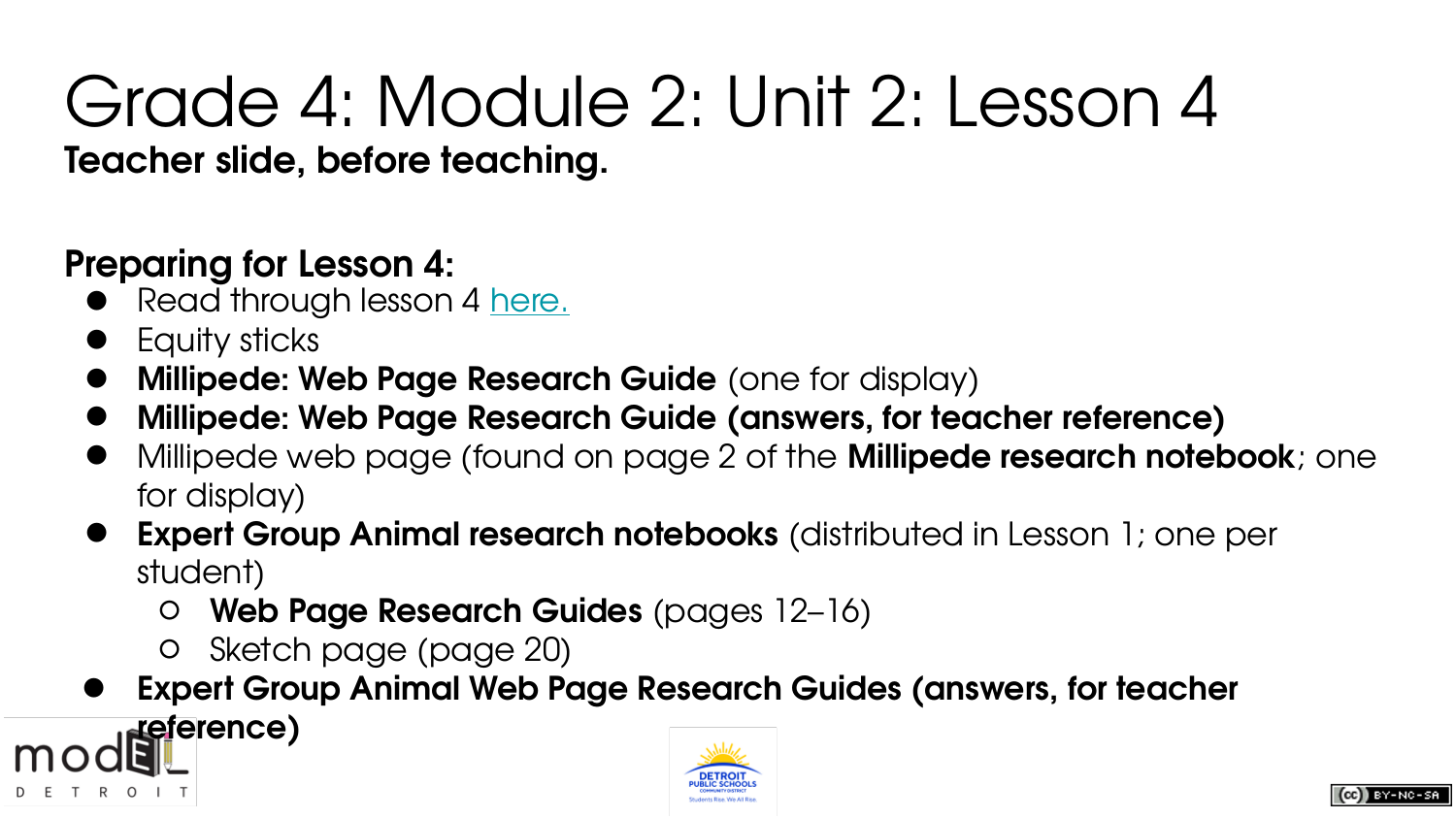

# Grade 4: Module 2: Unit 2: Lesson 4
Teacher slide, before teaching.
Preparing for Lesson 4:
Read through lesson 4 here.
Equity sticks
Millipede: Web Page Research Guide (one for display)
Millipede: Web Page Research Guide (answers, for teacher reference)
Millipede web page (found on page 2 of the Millipede research notebook; one for display)
Expert Group Animal research notebooks (distributed in Lesson 1; one per student)
Web Page Research Guides (pages 12–16)
Sketch page (page 20)
Expert Group Animal Web Page Research Guides (answers, for teacher reference)